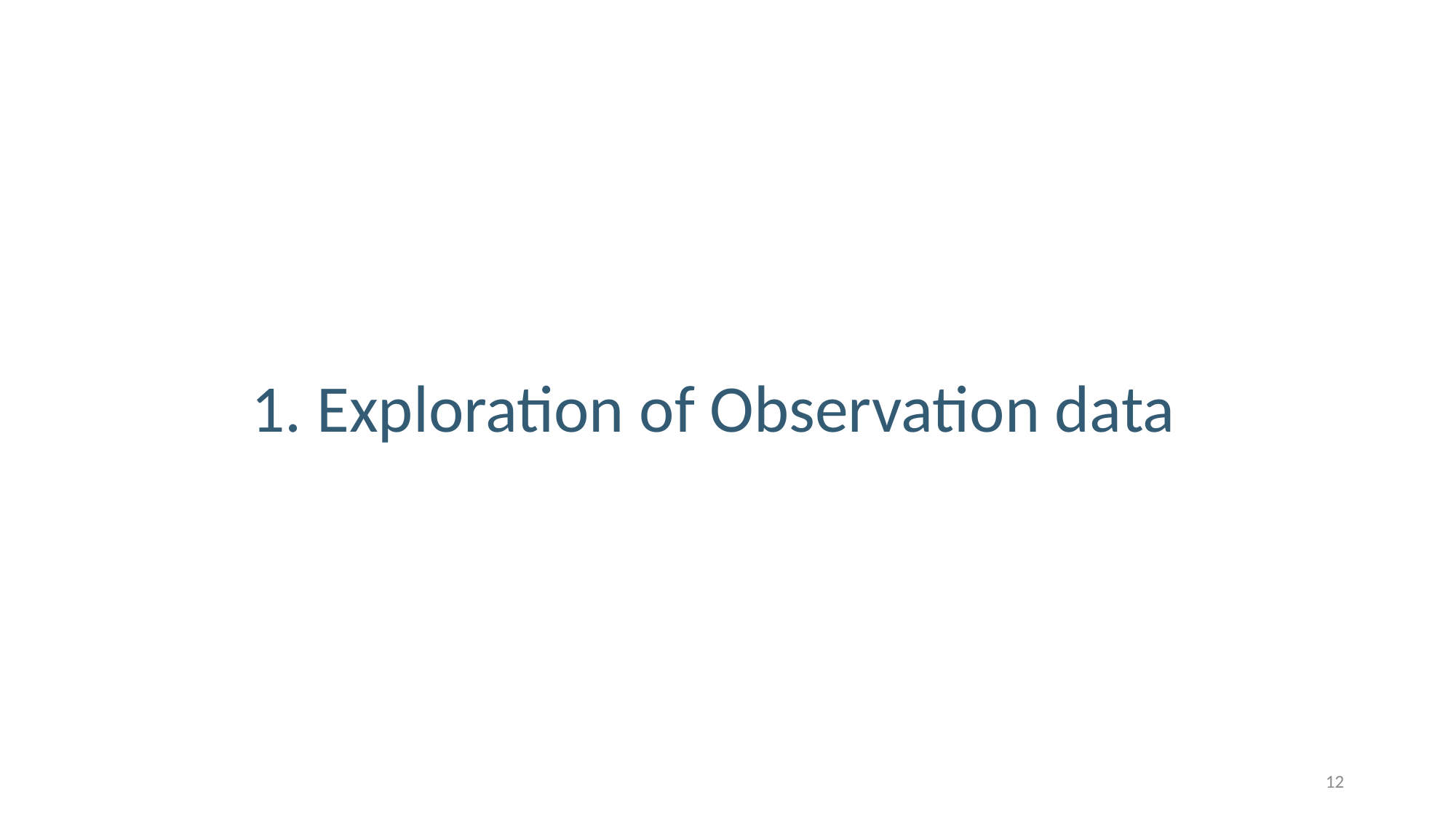

# 1. Exploration of Observation data
12